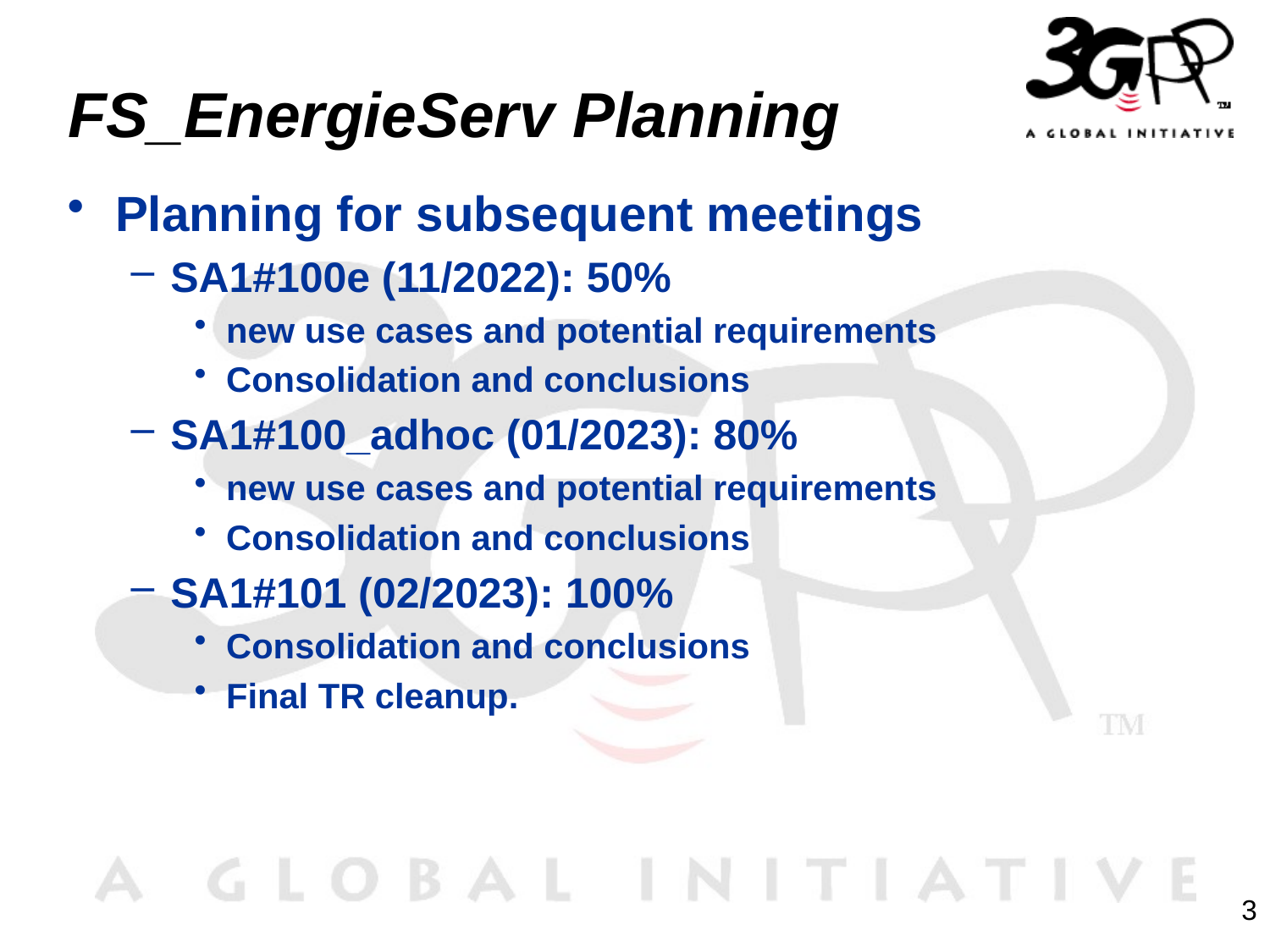

# FS_EnergieServ Planning
Planning for subsequent meetings
SA1#100e (11/2022): 50%
new use cases and potential requirements
Consolidation and conclusions
SA1#100_adhoc (01/2023): 80%
new use cases and potential requirements
Consolidation and conclusions
SA1#101 (02/2023): 100%
Consolidation and conclusions
Final TR cleanup.
3